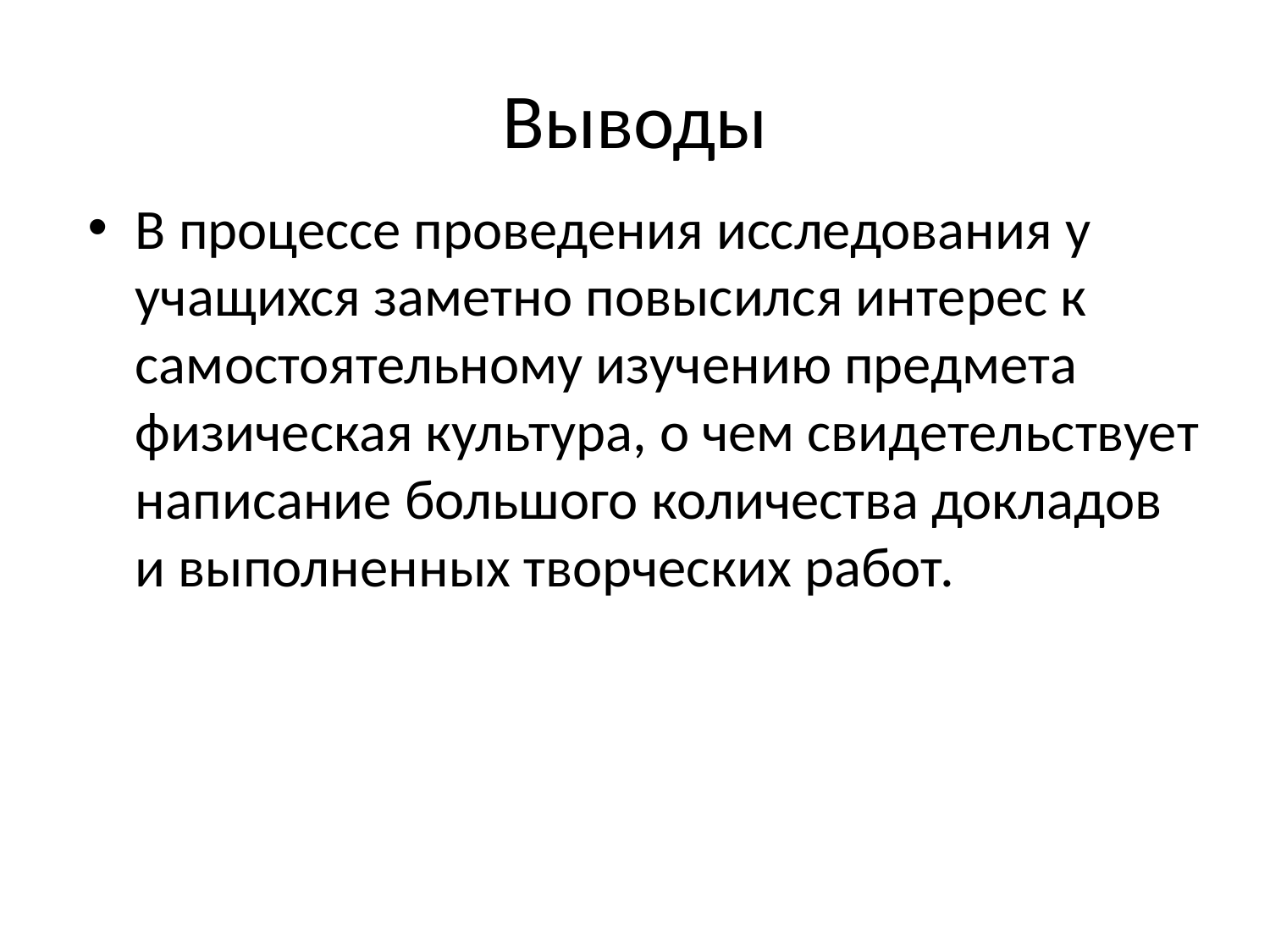

# Выводы
В процессе проведения исследования у учащихся заметно повысился интерес к самостоятельному изучению предмета физическая культура, о чем свидетельствует написание большого количества докладов и выполненных творческих работ.